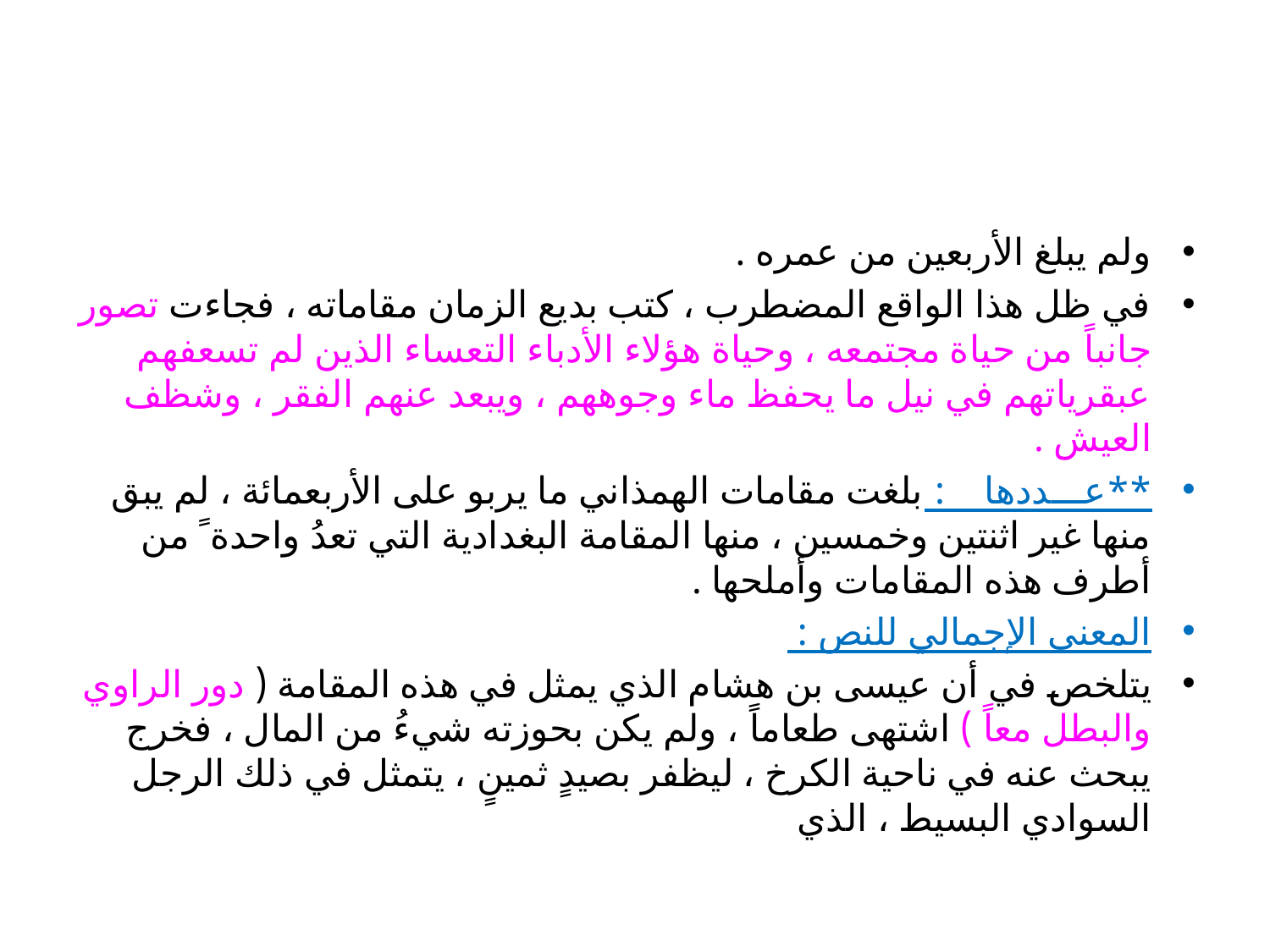

#
ولم يبلغ الأربعين من عمره .
في ظل هذا الواقع المضطرب ، كتب بديع الزمان مقاماته ، فجاءت تصور جانباً من حياة مجتمعه ، وحياة هؤلاء الأدباء التعساء الذين لم تسعفهم عبقرياتهم في نيل ما يحفظ ماء وجوههم ، ويبعد عنهم الفقر ، وشظف العيش .
**عـــددها    : بلغت مقامات الهمذاني ما يربو على الأربعمائة ، لم يبق منها غير اثنتين وخمسين ، منها المقامة البغدادية التي تعدُ واحدة ً من أطرف هذه المقامات وأملحها .
المعنى الإجمالي للنص :
يتلخص في أن عيسى بن هشام الذي يمثل في هذه المقامة ( دور الراوي والبطل معاً ) اشتهى طعاماً ، ولم يكن بحوزته شيءُ من المال ، فخرج يبحث عنه في ناحية الكرخ ، ليظفر بصيدٍ ثمينٍ ، يتمثل في ذلك الرجل السوادي البسيط ، الذي